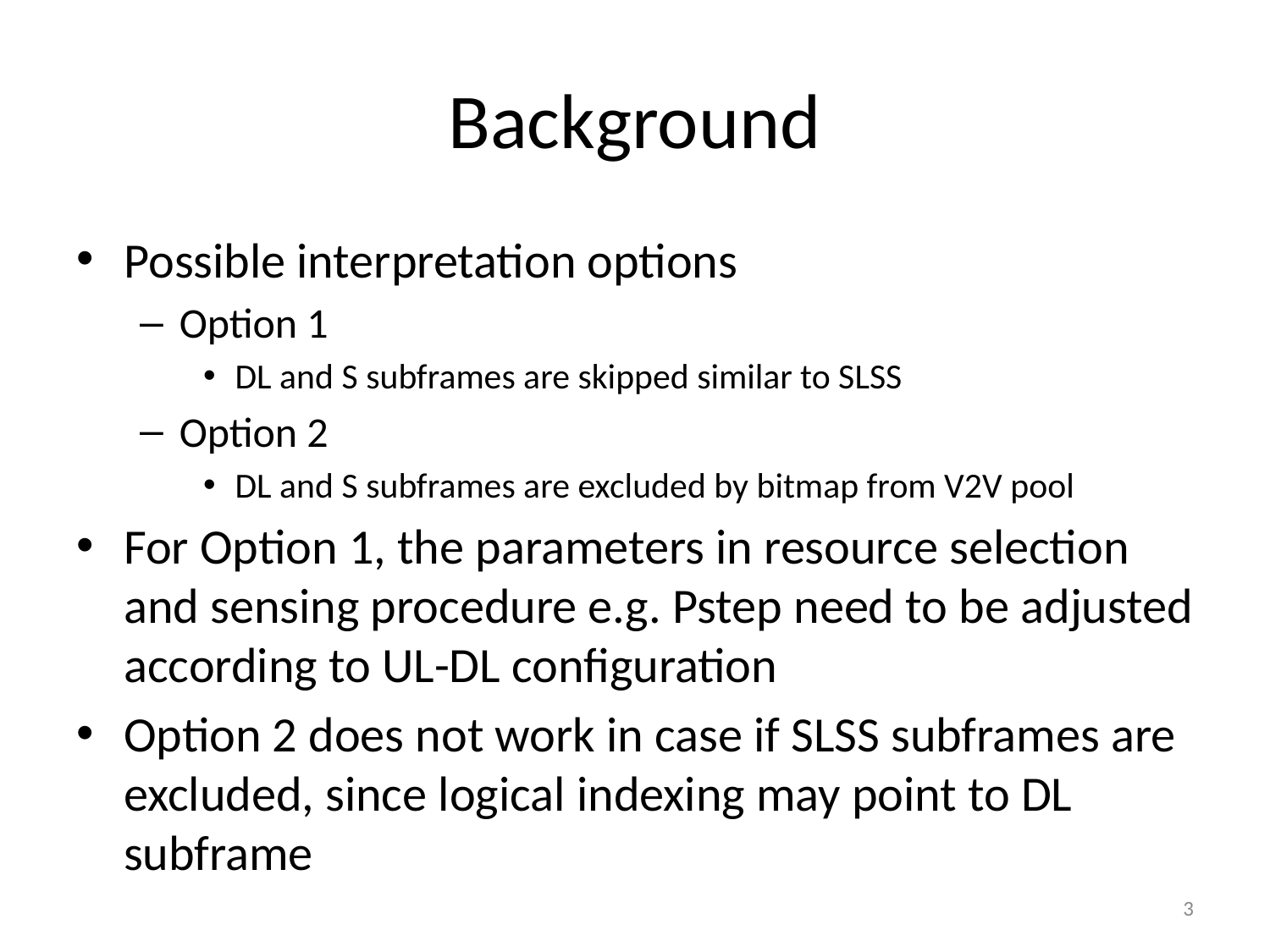

# Background
Possible interpretation options
Option 1
DL and S subframes are skipped similar to SLSS
Option 2
DL and S subframes are excluded by bitmap from V2V pool
For Option 1, the parameters in resource selection and sensing procedure e.g. Pstep need to be adjusted according to UL-DL configuration
Option 2 does not work in case if SLSS subframes are excluded, since logical indexing may point to DL subframe
3